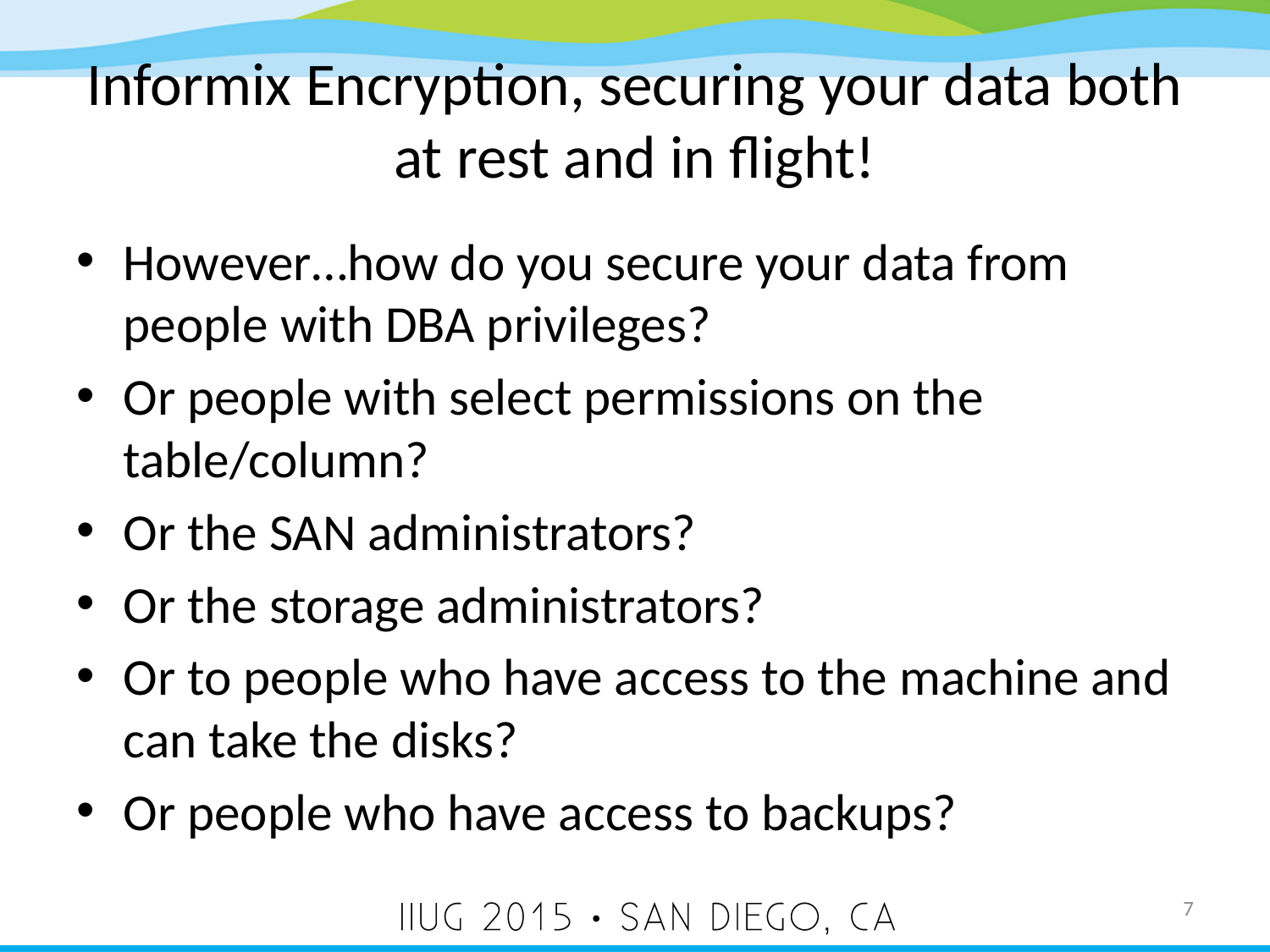

# Informix Encryption, securing your data both at rest and in flight!
However…how do you secure your data from people with DBA privileges?
Or people with select permissions on the table/column?
Or the SAN administrators?
Or the storage administrators?
Or to people who have access to the machine and can take the disks?
Or people who have access to backups?
7